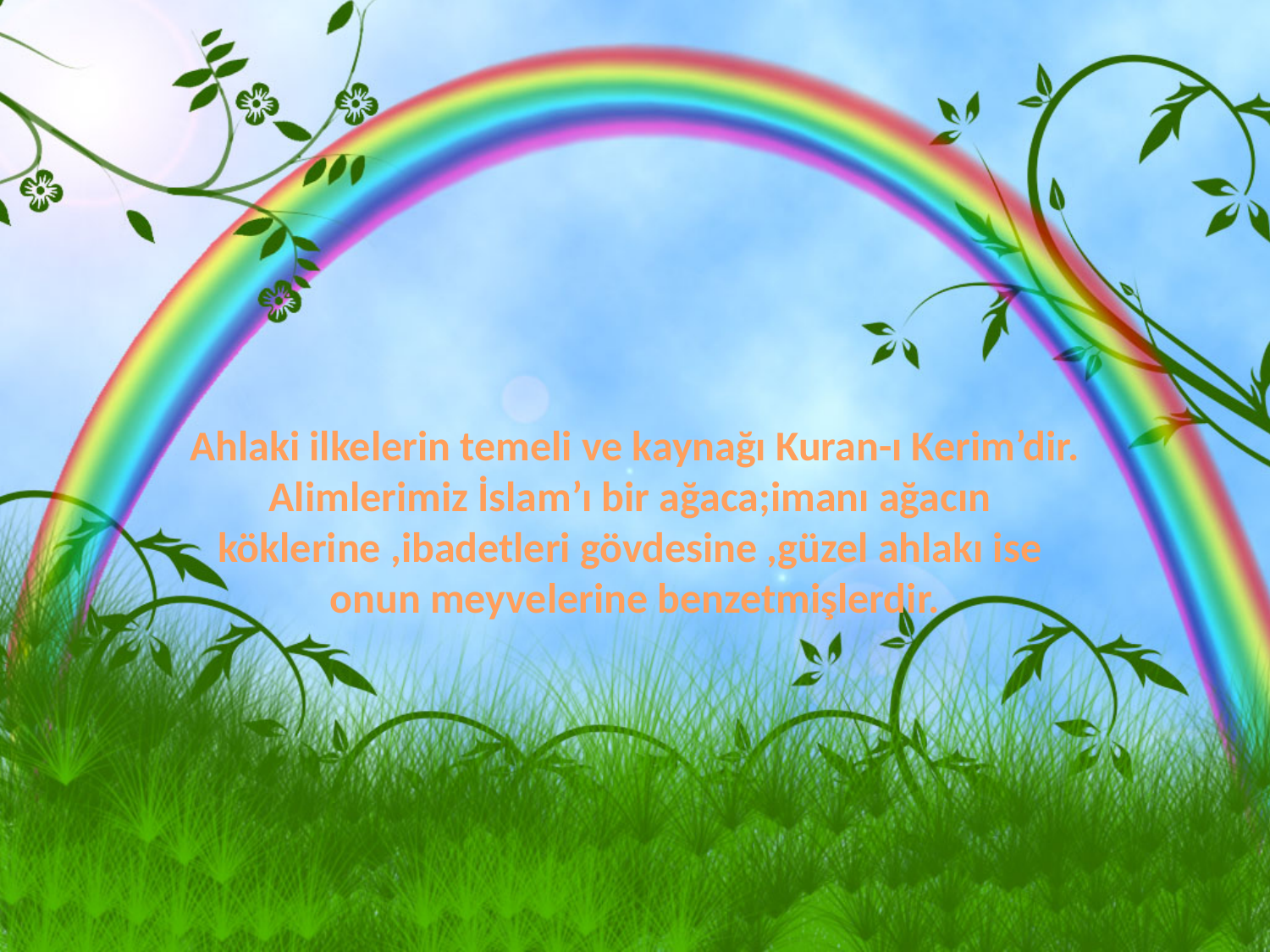

Ahlaki ilkelerin temeli ve kaynağı Kuran-ı Kerim’dir.
Alimlerimiz İslam’ı bir ağaca;imanı ağacın
köklerine ,ibadetleri gövdesine ,güzel ahlakı ise
onun meyvelerine benzetmişlerdir.